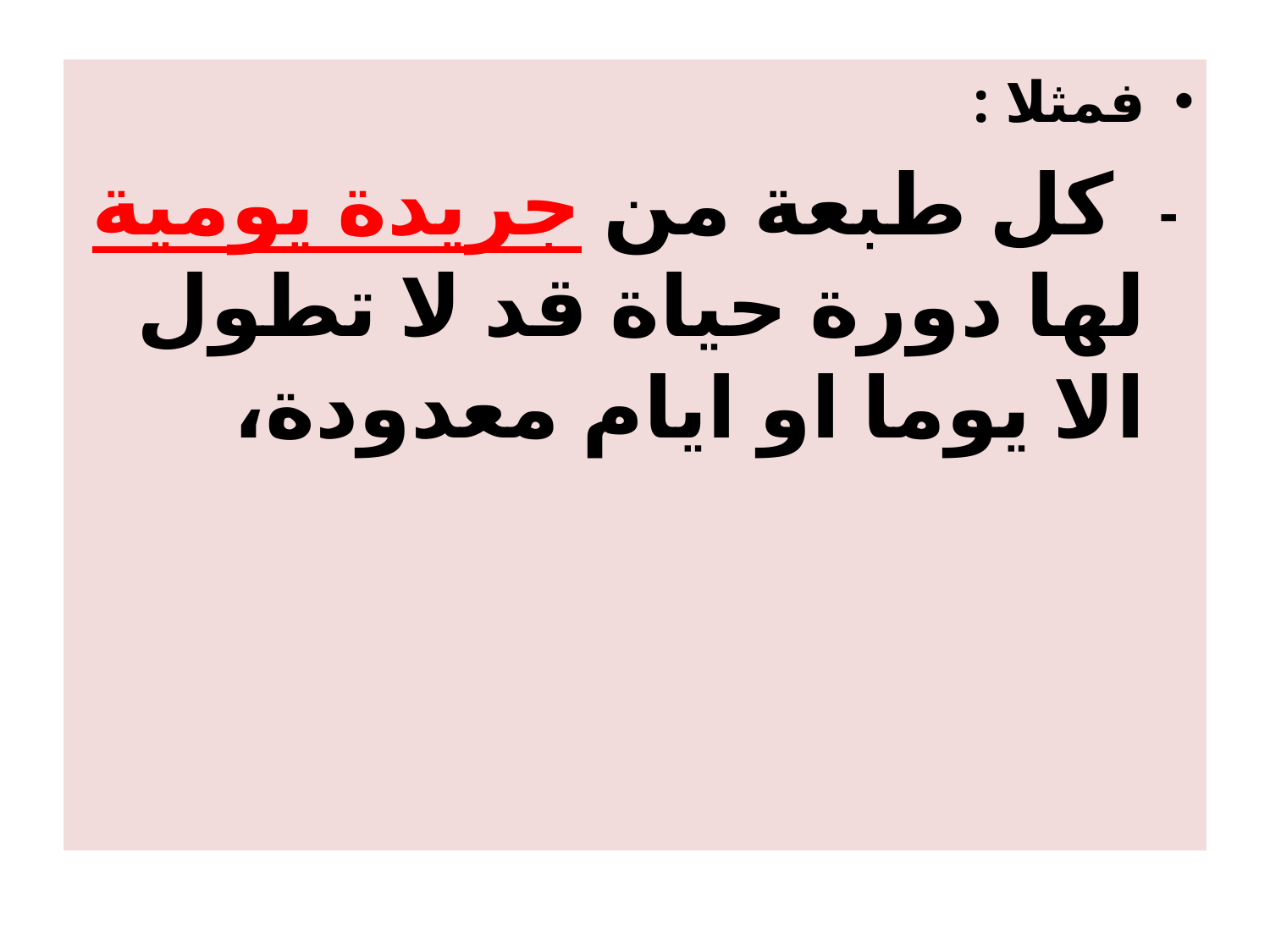

#
فمثلا :
 -   كل طبعة من جريدة يومية لها دورة حياة قد لا تطول الا يوما او ايام معدودة،